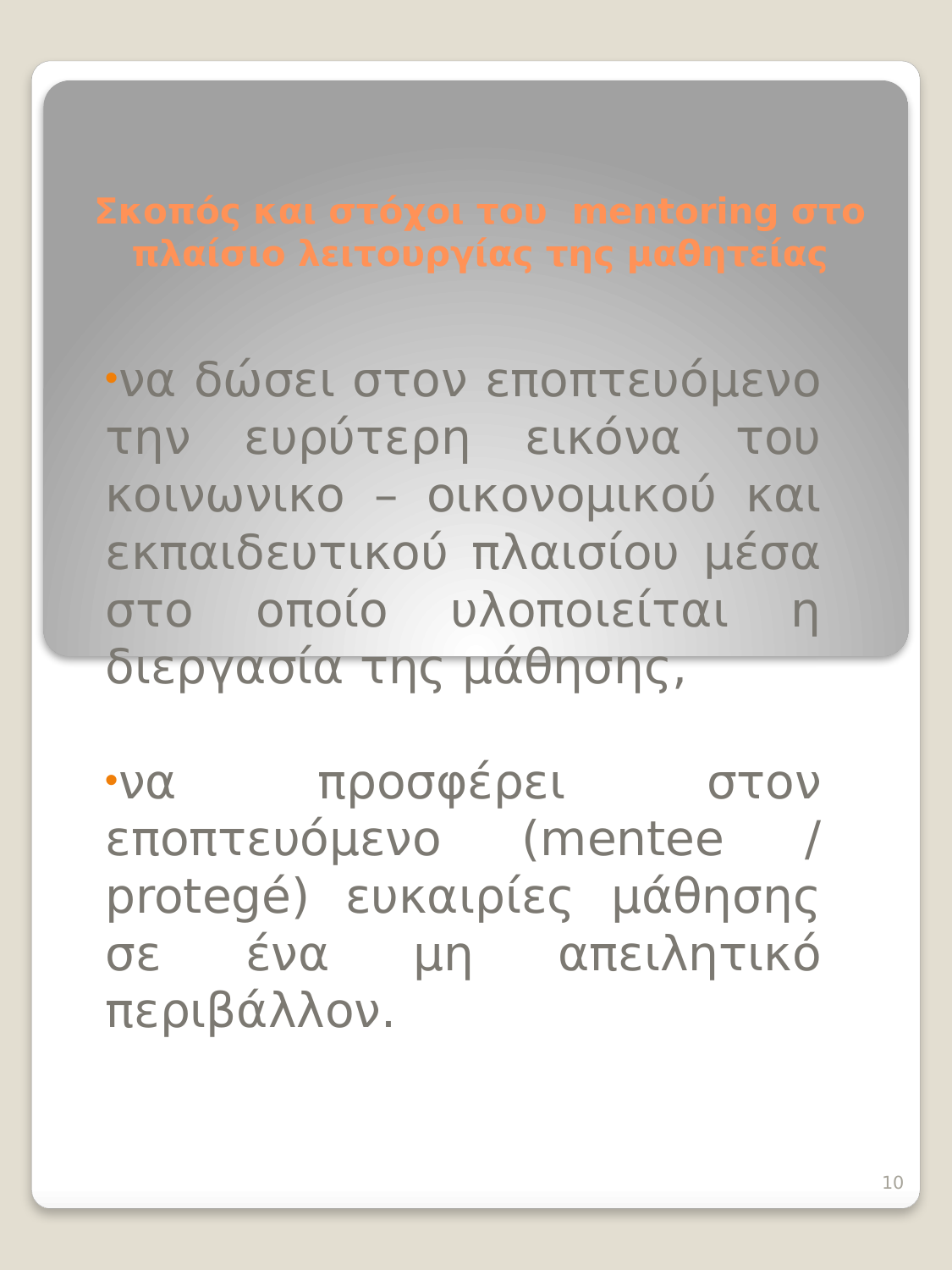

# Σκοπός και στόχοι του  mentoring στο πλαίσιο λειτουργίας της μαθητείας
να δώσει στον εποπτευόμενο την ευρύτερη εικόνα του κοινωνικο – οικονομικού και εκπαιδευτικού πλαισίου μέσα στο οποίο υλοποιείται η διεργασία της μάθησης,

να προσφέρει στον εποπτευόμενο (mentee / protegé) ευκαιρίες μάθησης σε ένα μη απειλητικό περιβάλλον.

10